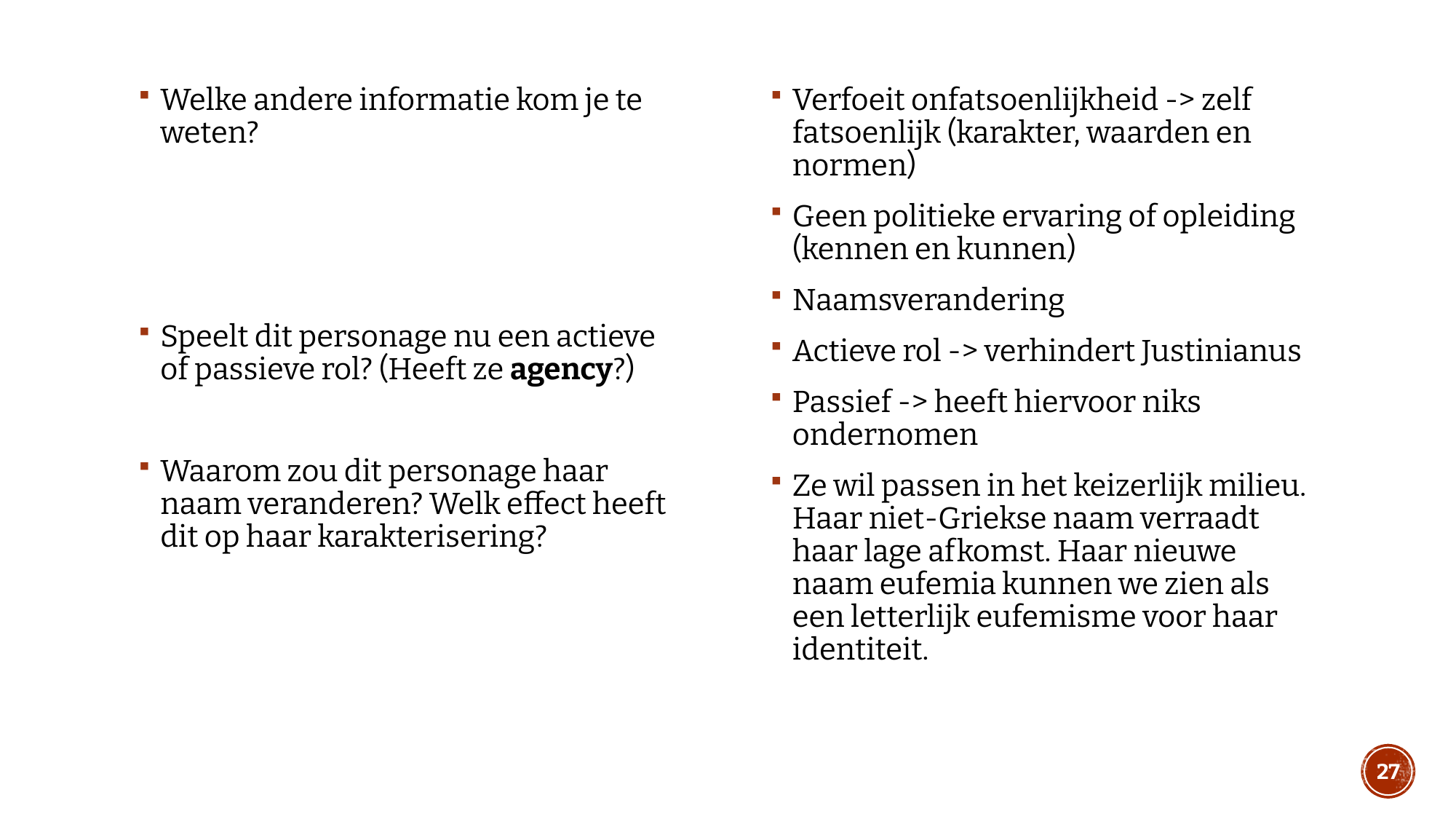

Welke andere informatie kom je te weten?

Speelt dit personage nu een actieve of passieve rol? (Heeft ze agency?)

Waarom zou dit personage haar naam veranderen? Welk effect heeft dit op haar karakterisering?

Verfoeit onfatsoenlijkheid -> zelf fatsoenlijk (karakter, waarden en normen)
Geen politieke ervaring of opleiding (kennen en kunnen)
Naamsverandering
Actieve rol -> verhindert Justinianus
Passief -> heeft hiervoor niks ondernomen
Ze wil passen in het keizerlijk milieu. Haar niet-Griekse naam verraadt haar lage afkomst. Haar nieuwe naam eufemia kunnen we zien als een letterlijk eufemisme voor haar identiteit.
27